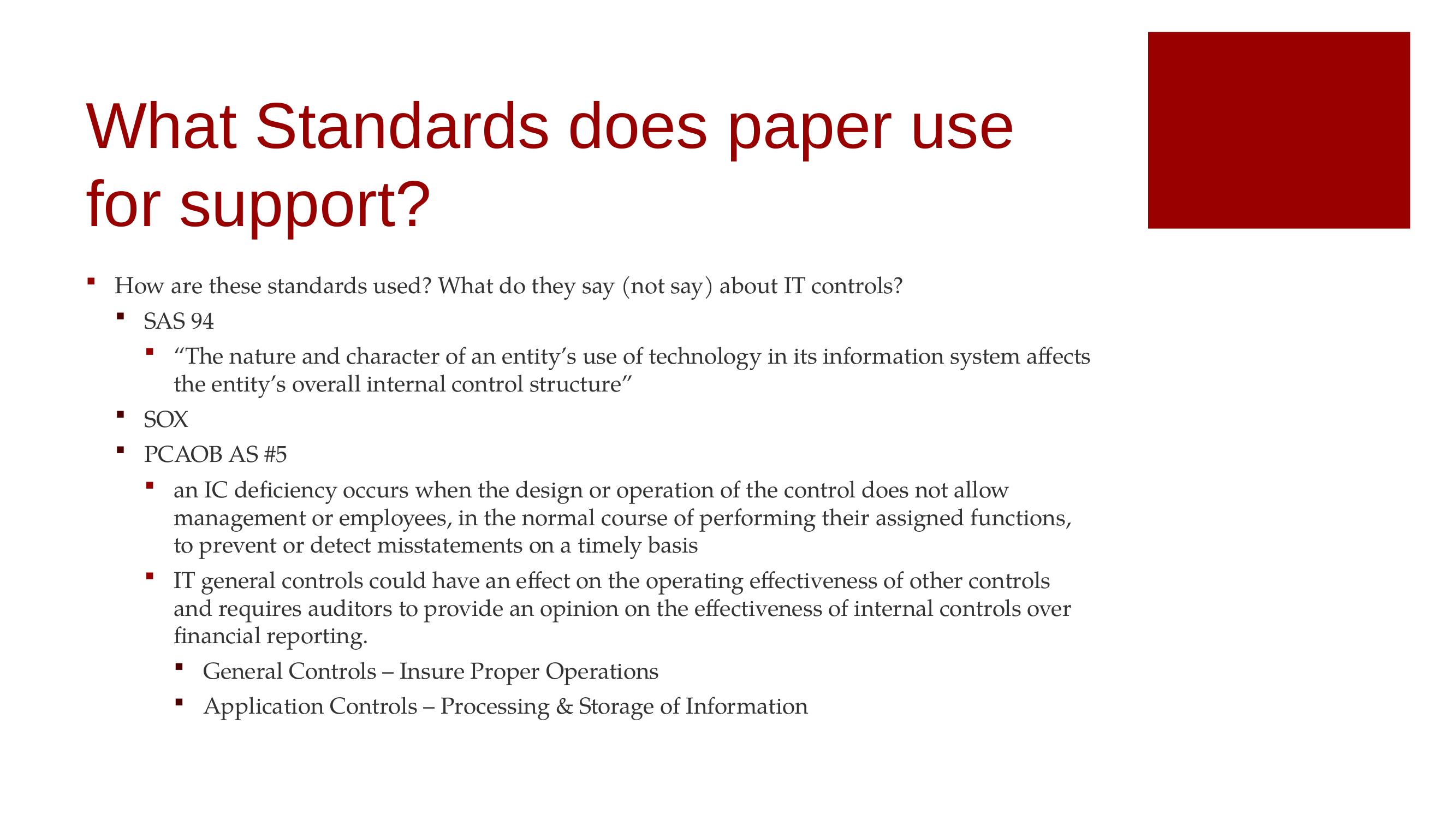

# What Standards does paper use for support?
How are these standards used? What do they say (not say) about IT controls?
SAS 94
“The nature and character of an entity’s use of technology in its information system affects the entity’s overall internal control structure”
SOX
PCAOB AS #5
an IC deficiency occurs when the design or operation of the control does not allow management or employees, in the normal course of performing their assigned functions, to prevent or detect misstatements on a timely basis
IT general controls could have an effect on the operating effectiveness of other controls and requires auditors to provide an opinion on the effectiveness of internal controls over financial reporting.
General Controls – Insure Proper Operations
Application Controls – Processing & Storage of Information